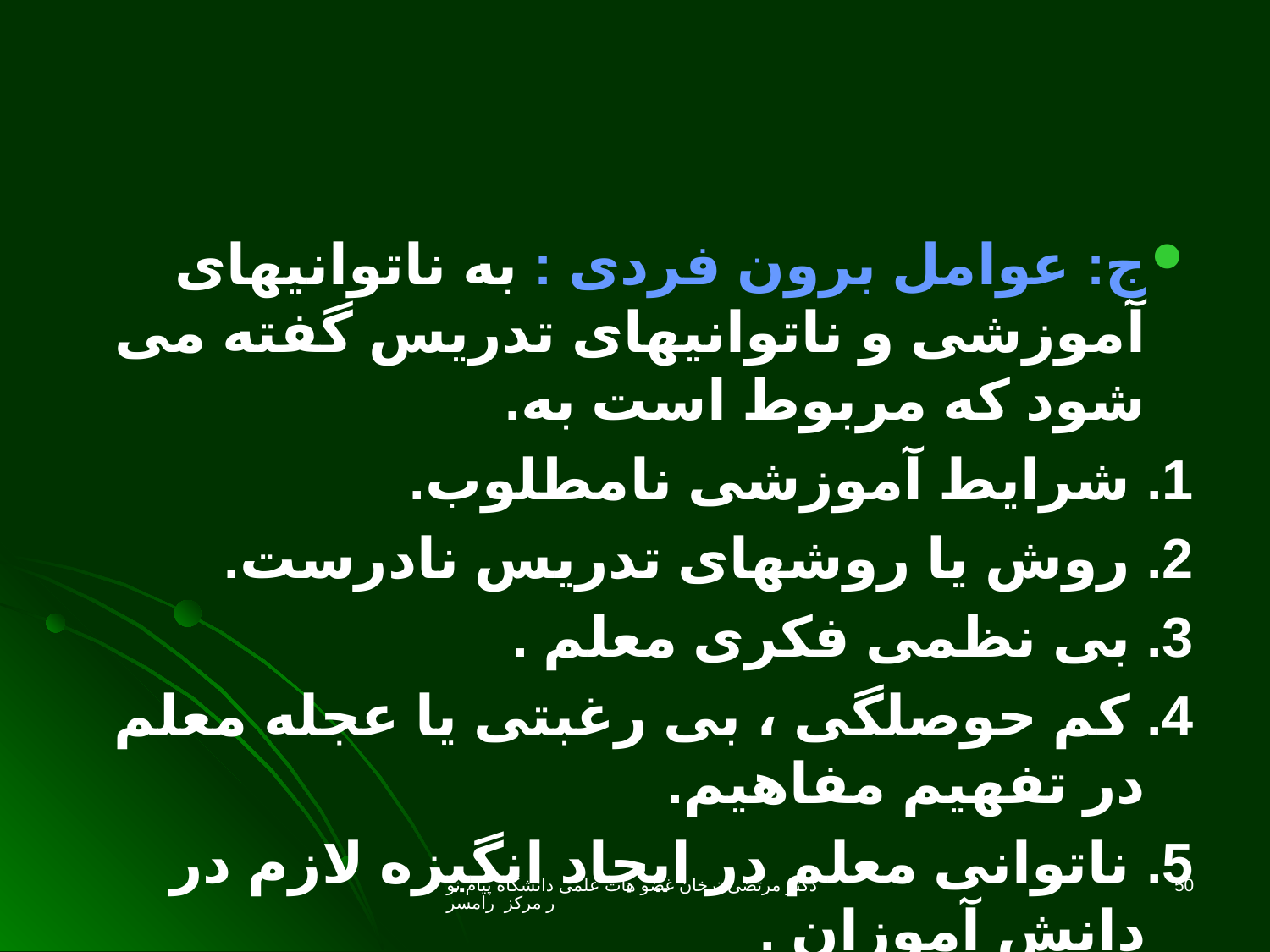

ج: عوامل برون فردی : به ناتوانیهای آموزشی و ناتوانیهای تدریس گفته می شود که مربوط است به.
1. شرایط آموزشی نامطلوب.
2. روش یا روشهای تدریس نادرست.
3. بی نظمی فکری معلم .
4. کم حوصلگی ، بی رغبتی یا عجله معلم در تفهیم مفاهیم.
5. ناتوانی معلم در ایجاد انگیزه لازم در دانش آموزان .
دکتر مرتضی ترخان غضو هات علمی دانشگاه پیام نور مرکز رامسر
50